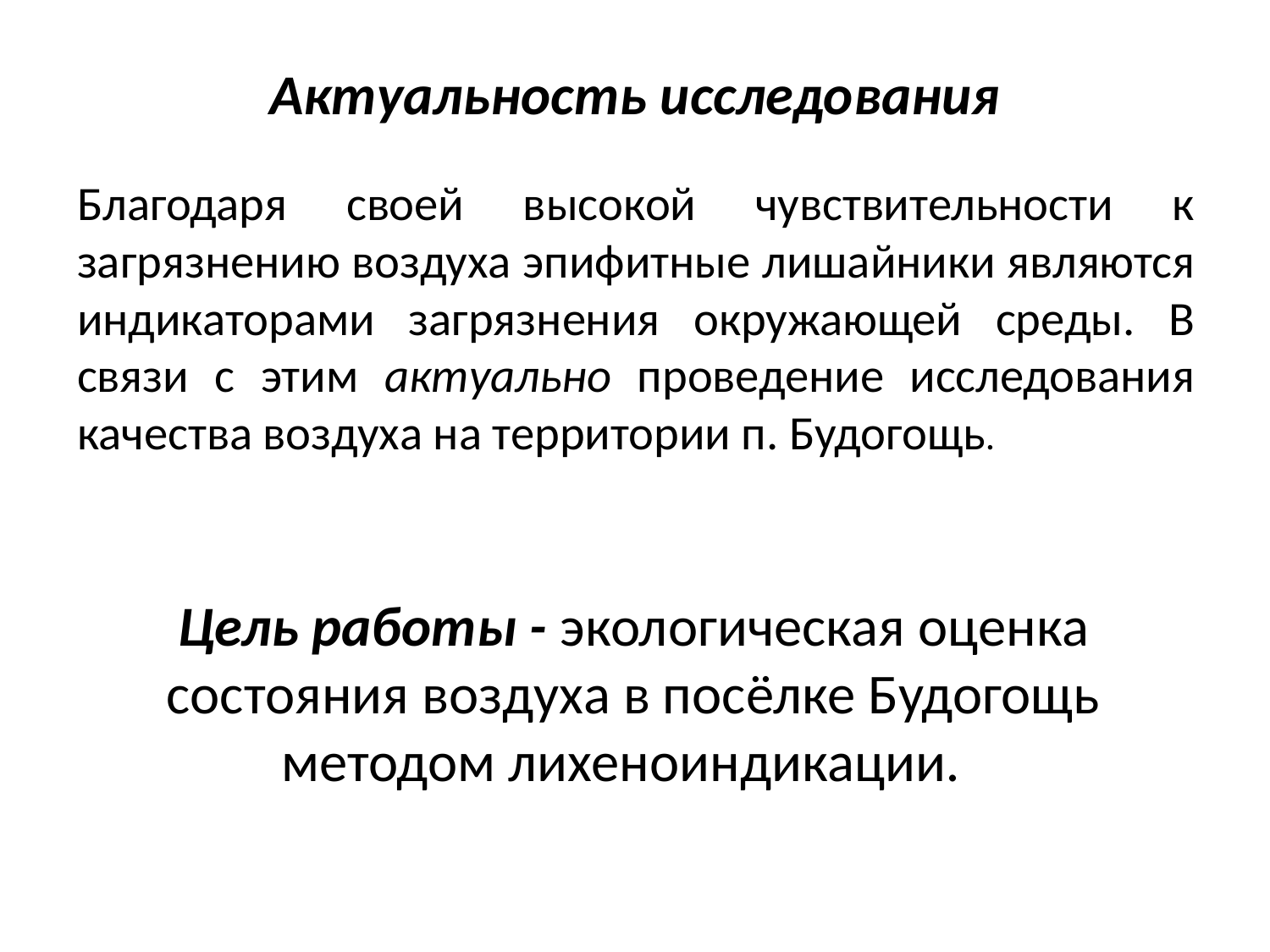

# Актуальность исследования
Благодаря своей высокой чувствительности к загрязнению воздуха эпифитные лишайники являются индикаторами загрязнения окружающей среды. В связи с этим актуально проведение исследования качества воздуха на территории п. Будогощь.
Цель работы - экологическая оценка состояния воздуха в посёлке Будогощь методом лихеноиндикации.